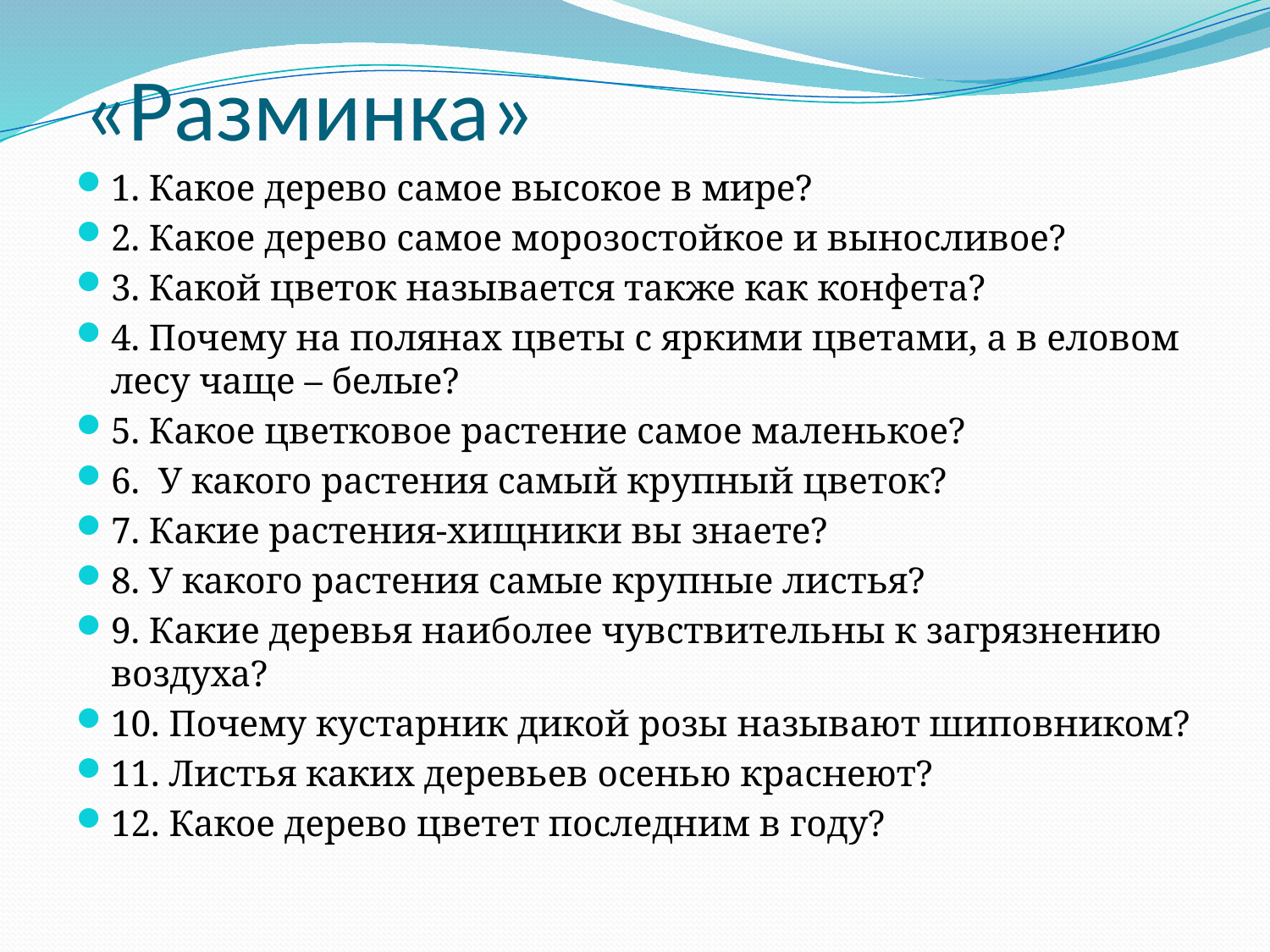

# «Разминка»
1. Какое дерево самое высокое в мире?
2. Какое дерево самое морозостойкое и выносливое?
3. Какой цветок называется также как конфета?
4. Почему на полянах цветы с яркими цветами, а в еловом лесу чаще – белые?
5. Какое цветковое растение самое маленькое?
6.  У какого растения самый крупный цветок?
7. Какие растения-хищники вы знаете?
8. У какого растения самые крупные листья?
9. Какие деревья наиболее чувствительны к загрязнению воздуха?
10. Почему кустарник дикой розы называют шиповником?
11. Листья каких деревьев осенью краснеют?
12. Какое дерево цветет последним в году?